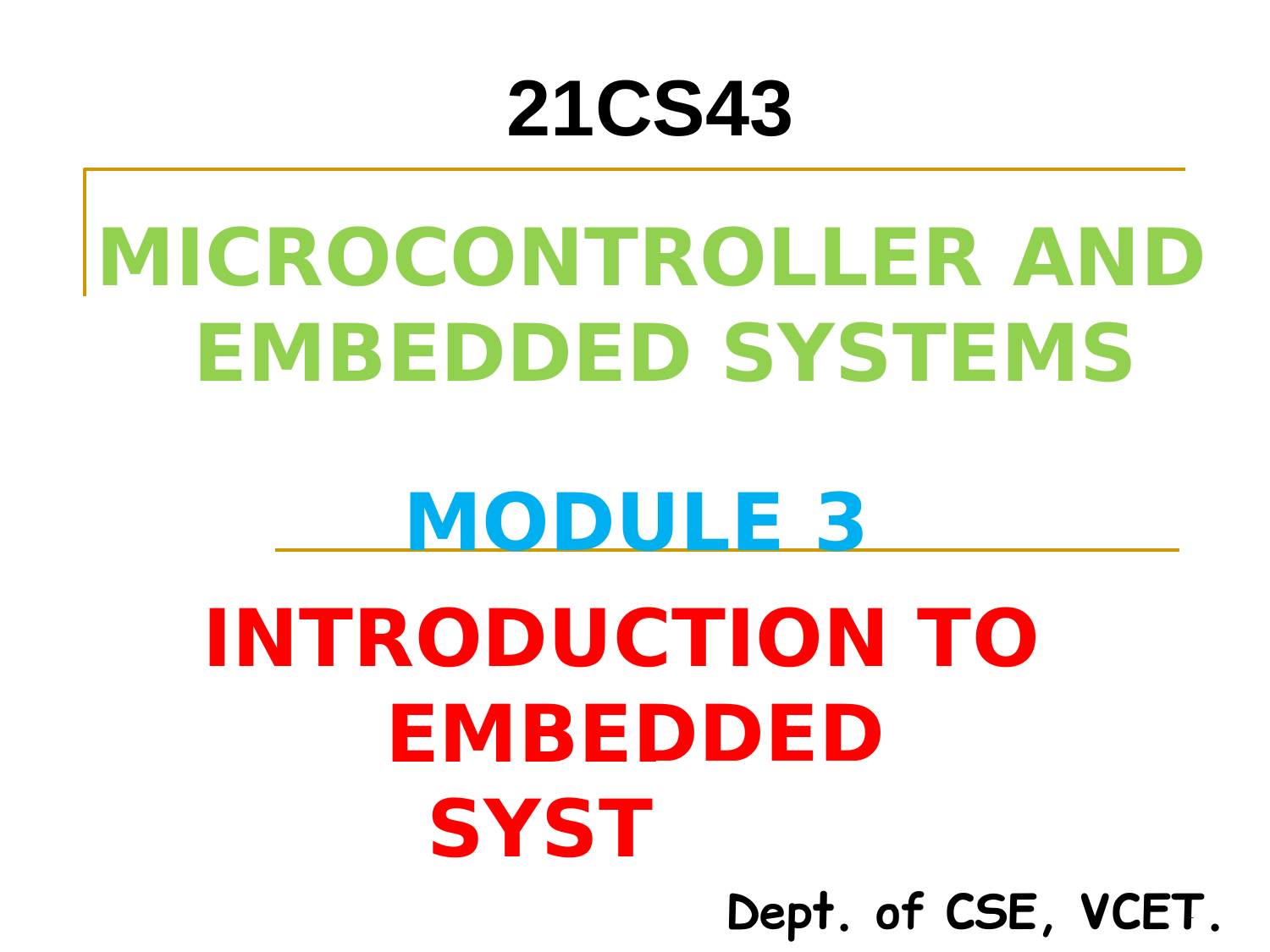

21CS43
MICROCONTROLLER AND  EMBEDDED SYSTEMS
MODULE 3
INTRODUCTION TO  EMBEDDED SYSTEMS

Dr. Mahesh Prasanna K.
Dept. of CSE, VCET.

1

MP, CSE, VCET